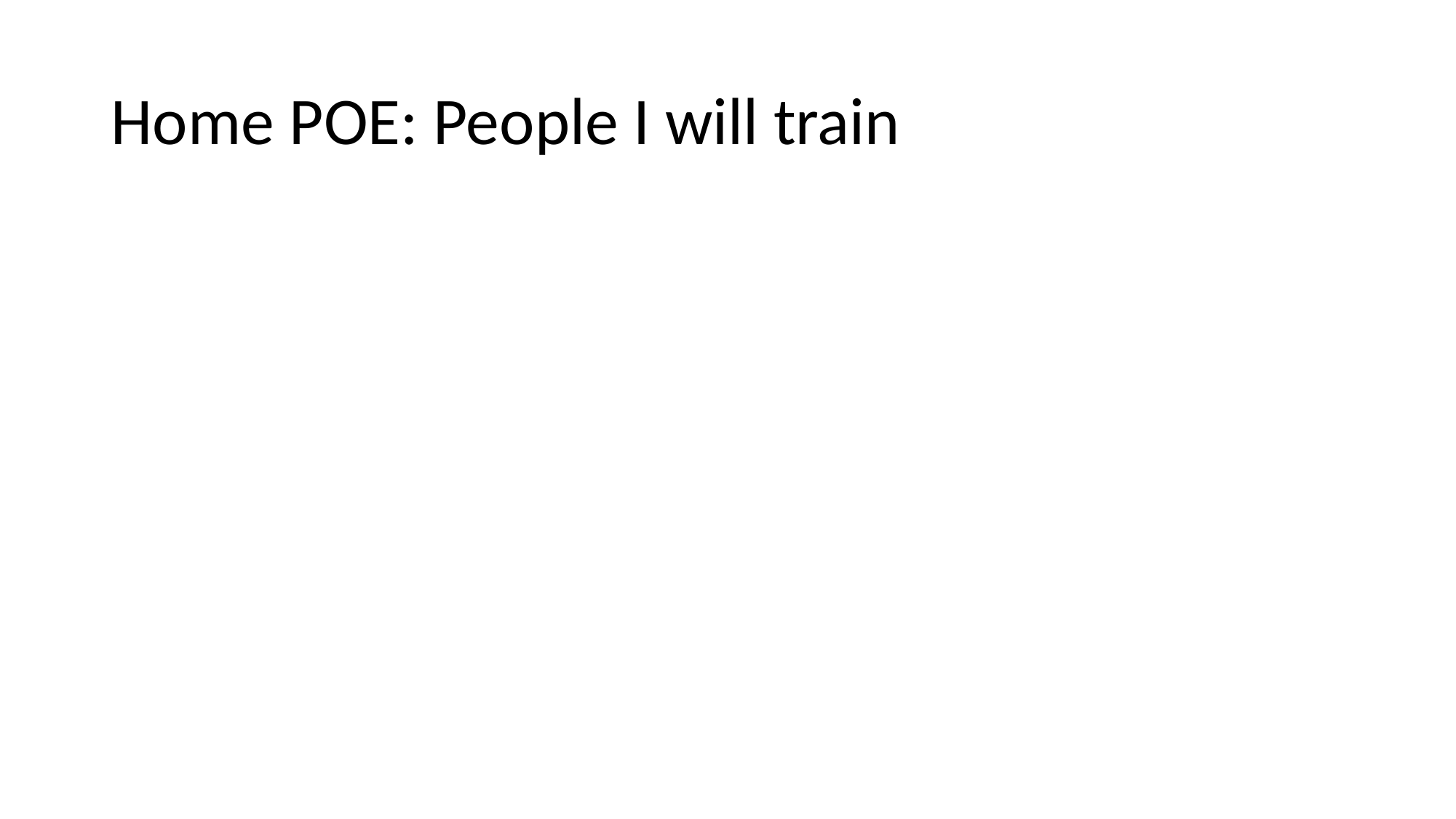

# Home POE: People I will train